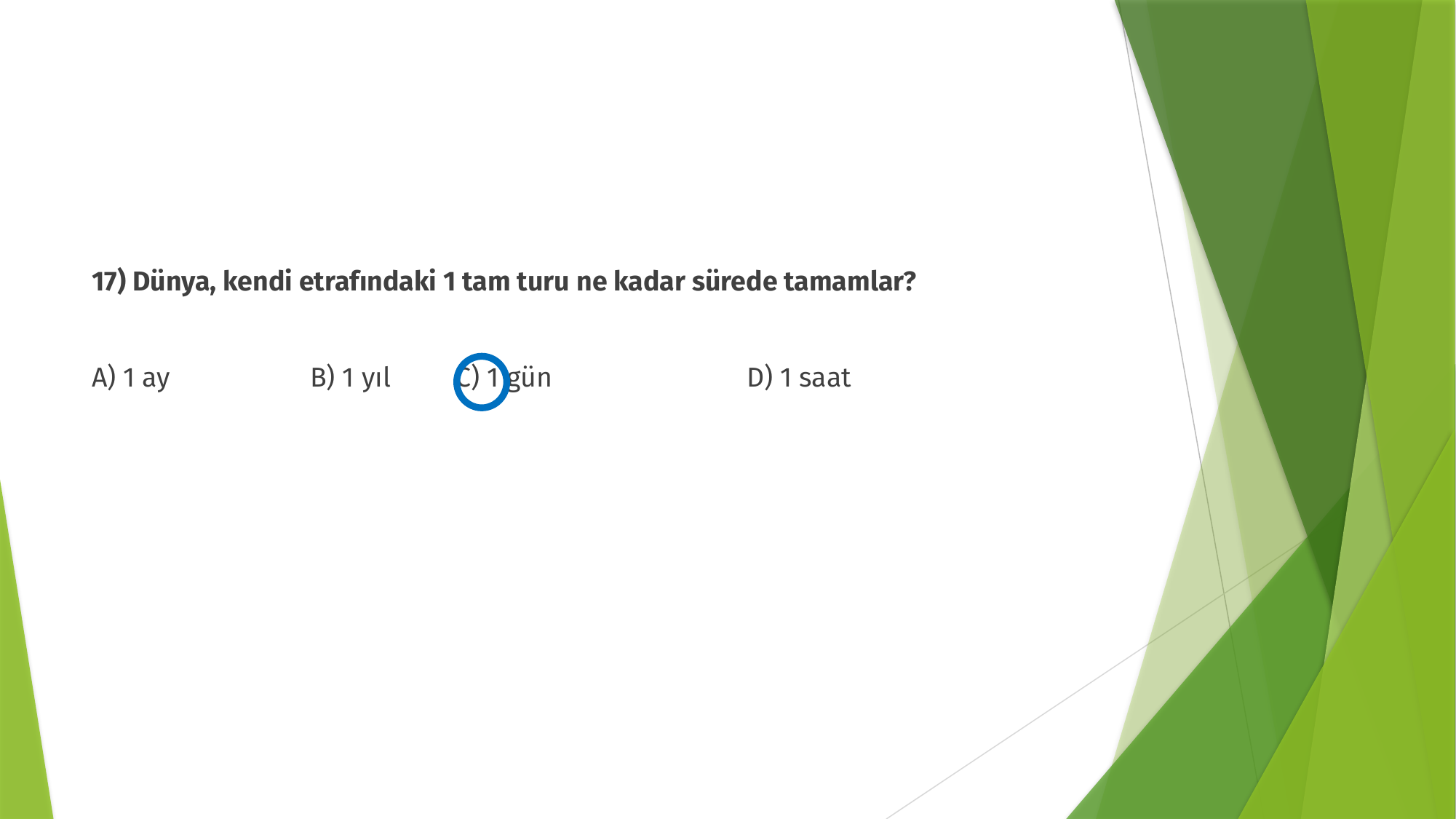

#
17) Dünya, kendi etrafındaki 1 tam turu ne kadar sürede tamamlar?

A) 1 ay    		B) 1 yıl         C) 1 gün     		D) 1 saat